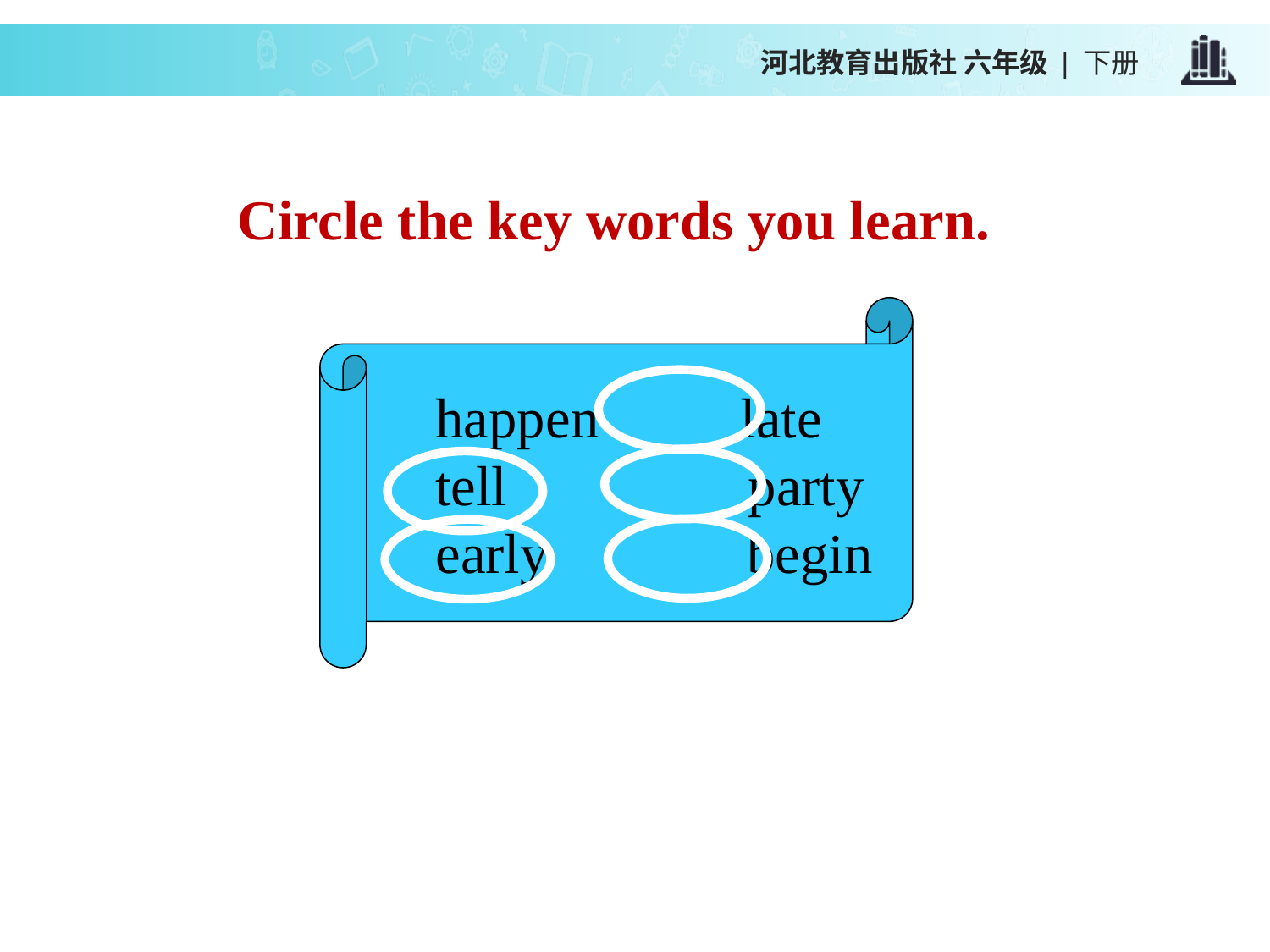

Circle the key words you learn.
    happen          late
    tell                 party
    early              begin